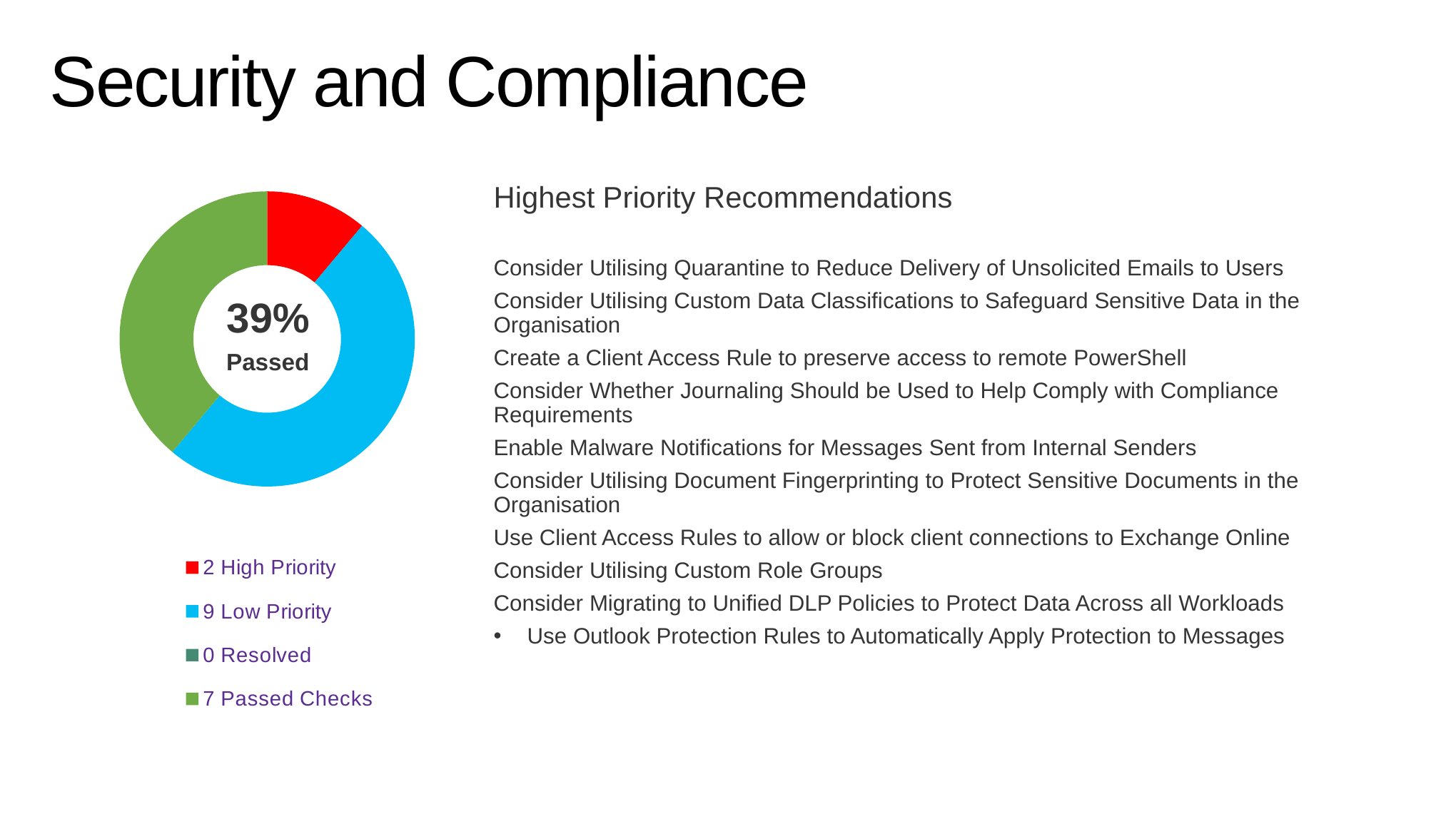

# Security and Compliance

### Chart

| Category | Column1 |
|---|---|
| 2 High Priority  | 2.0 |
|  | None |
| 9 Low Priority | 9.0 |
|  | None |
| 0 Resolved | 0.0 |
|  | None |
| 7 Passed Checks | 7.0 |
Highest Priority Recommendations

Consider Utilising Quarantine to Reduce Delivery of Unsolicited Emails to Users
Consider Utilising Custom Data Classifications to Safeguard Sensitive Data in the Organisation
Create a Client Access Rule to preserve access to remote PowerShell
Consider Whether Journaling Should be Used to Help Comply with Compliance Requirements
Enable Malware Notifications for Messages Sent from Internal Senders
Consider Utilising Document Fingerprinting to Protect Sensitive Documents in the Organisation
Use Client Access Rules to allow or block client connections to Exchange Online
Consider Utilising Custom Role Groups
Consider Migrating to Unified DLP Policies to Protect Data Across all Workloads
Use Outlook Protection Rules to Automatically Apply Protection to Messages
39%
Passed